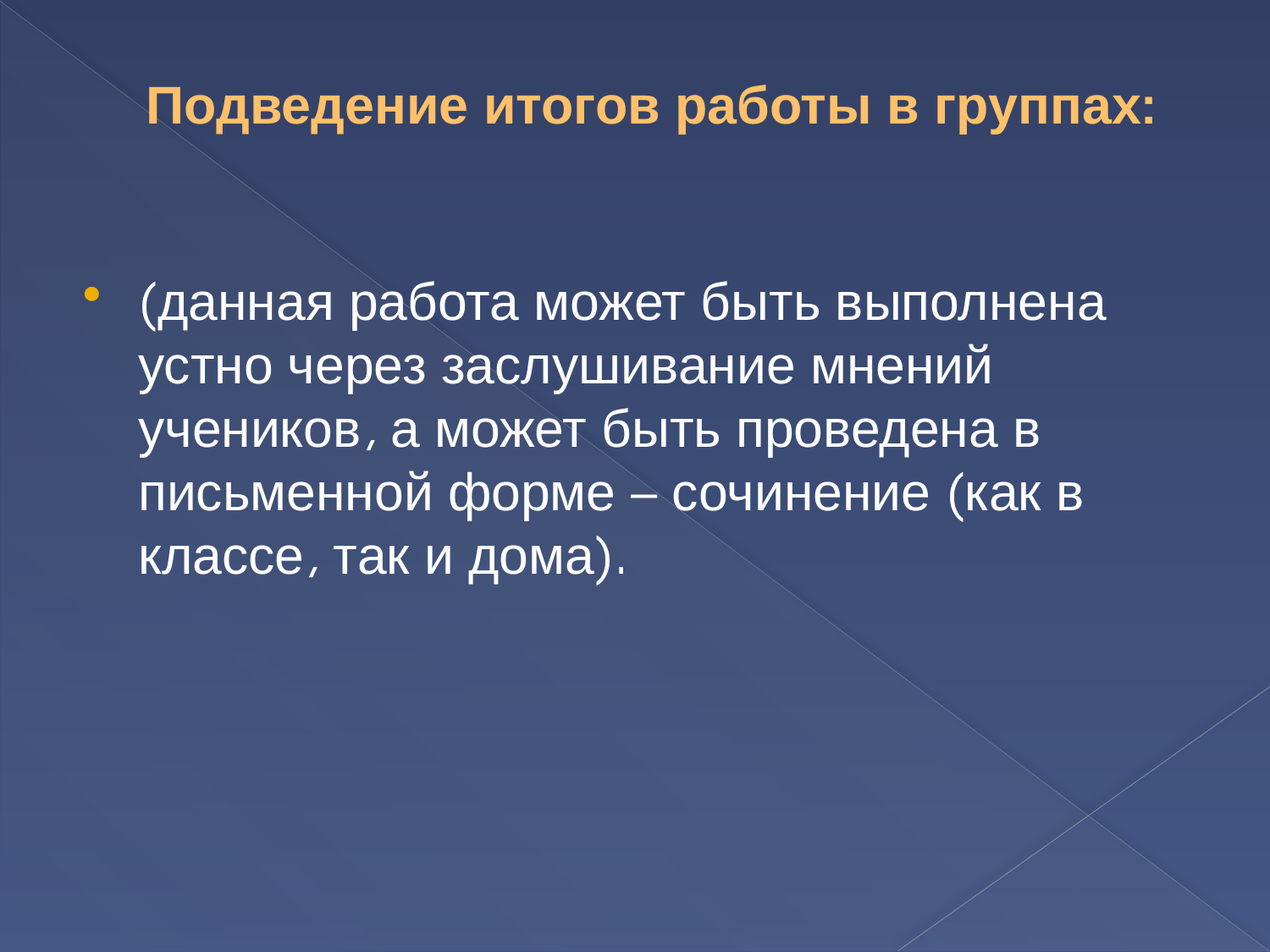

# Подведение итогов работы в группах:
(данная работа может быть выполнена устно через заслушивание мнений учеников, а может быть проведена в письменной форме – сочинение (как в классе, так и дома).